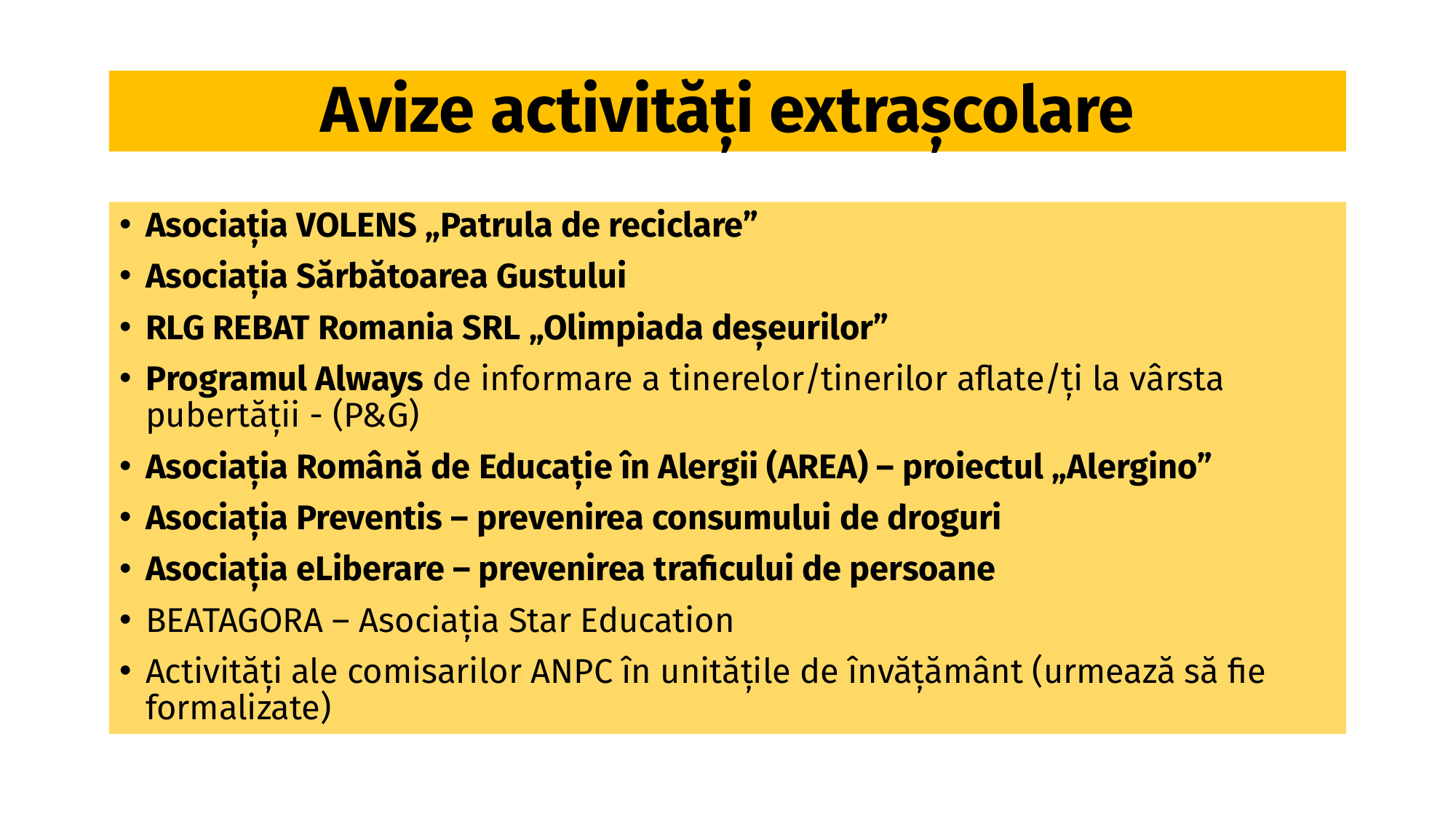

# Avize activități extrașcolare
Asociația VOLENS „Patrula de reciclare”
Asociația Sărbătoarea Gustului
RLG REBAT Romania SRL „Olimpiada deșeurilor”
Programul Always de informare a tinerelor/tinerilor aflate/ți la vârsta pubertății - (P&G)
Asociația Română de Educație în Alergii (AREA) – proiectul „Alergino”
Asociația Preventis – prevenirea consumului de droguri
Asociația eLiberare – prevenirea traficului de persoane
BEATAGORA – Asociația Star Education
Activități ale comisarilor ANPC în unitățile de învățământ (urmează să fie formalizate)